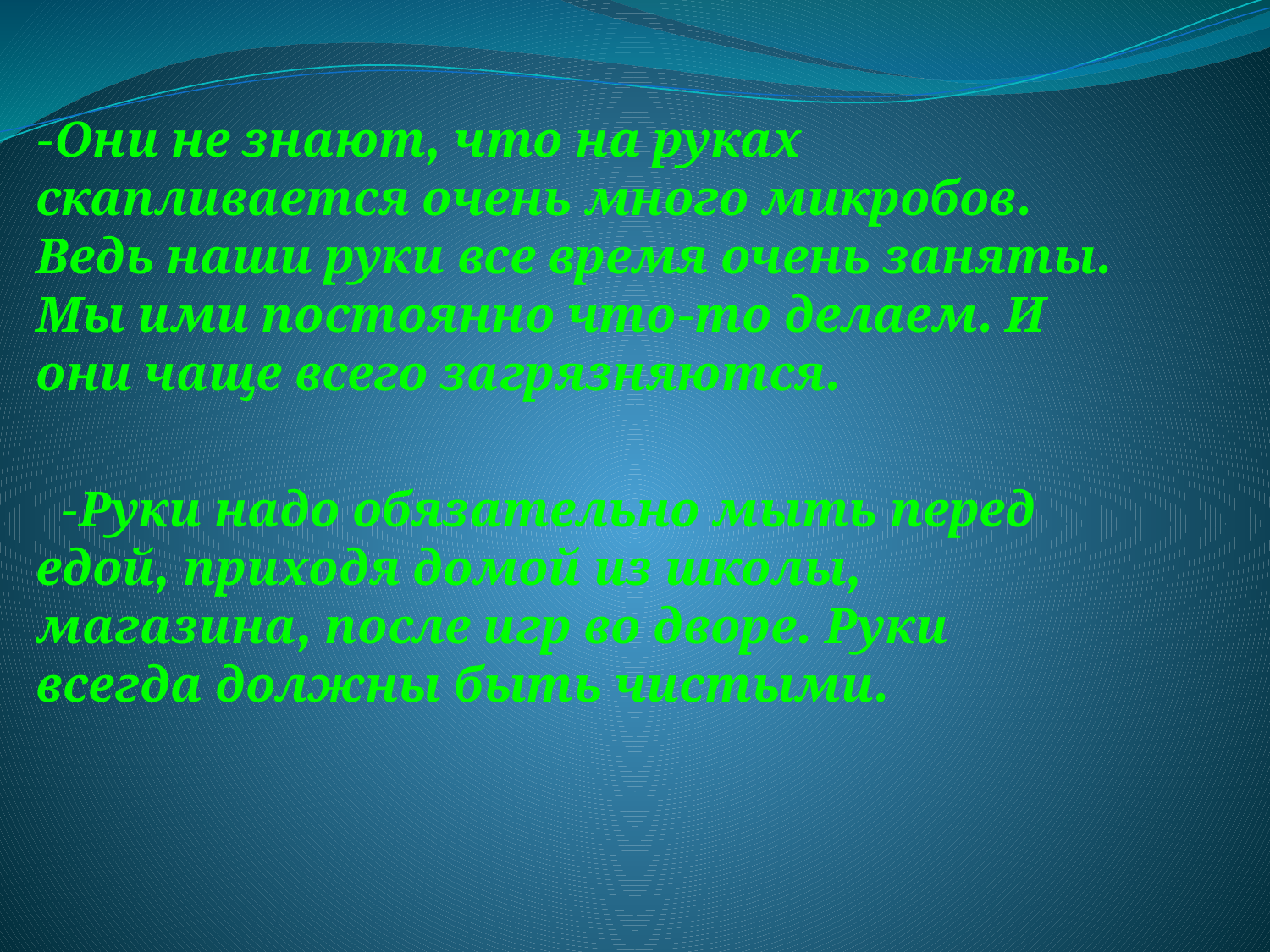

-Они не знают, что на руках скапливается очень много микробов. Ведь наши руки все время очень заняты. Мы ими постоянно что-то делаем. И они чаще всего загрязняются.

  -Руки надо обязательно мыть перед едой, приходя домой из школы, магазина, после игр во дворе. Руки всегда должны быть чистыми.